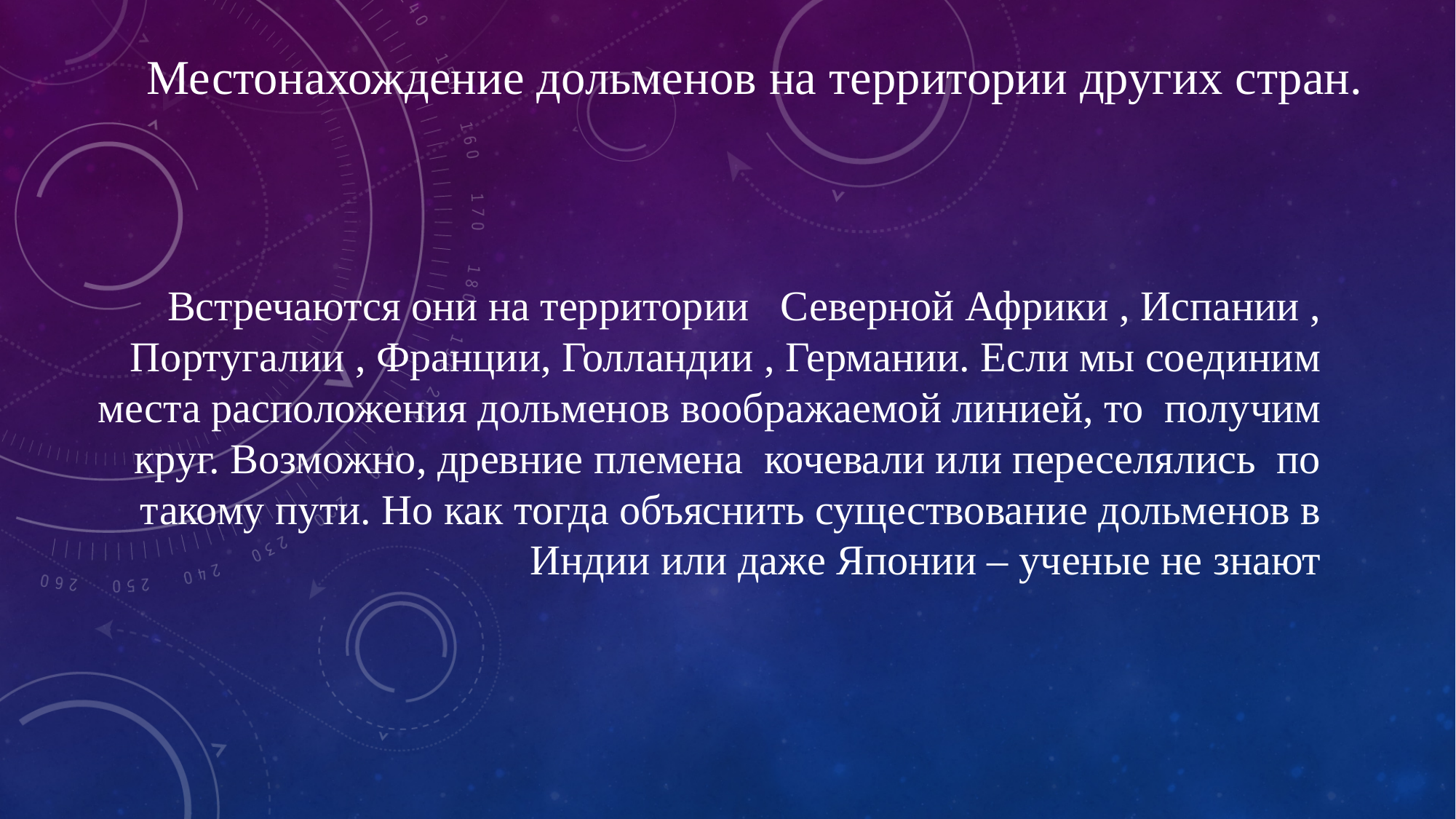

# Местонахождение дольменов на территории других стран.
Встречаются они на территории   Северной Африки , Испании , Португалии , Франции, Голландии , Германии. Если мы соединим места расположения дольменов воображаемой линией, то  получим круг. Возможно, древние племена  кочевали или переселялись  по такому пути. Но как тогда объяснить существование дольменов в Индии или даже Японии – ученые не знают